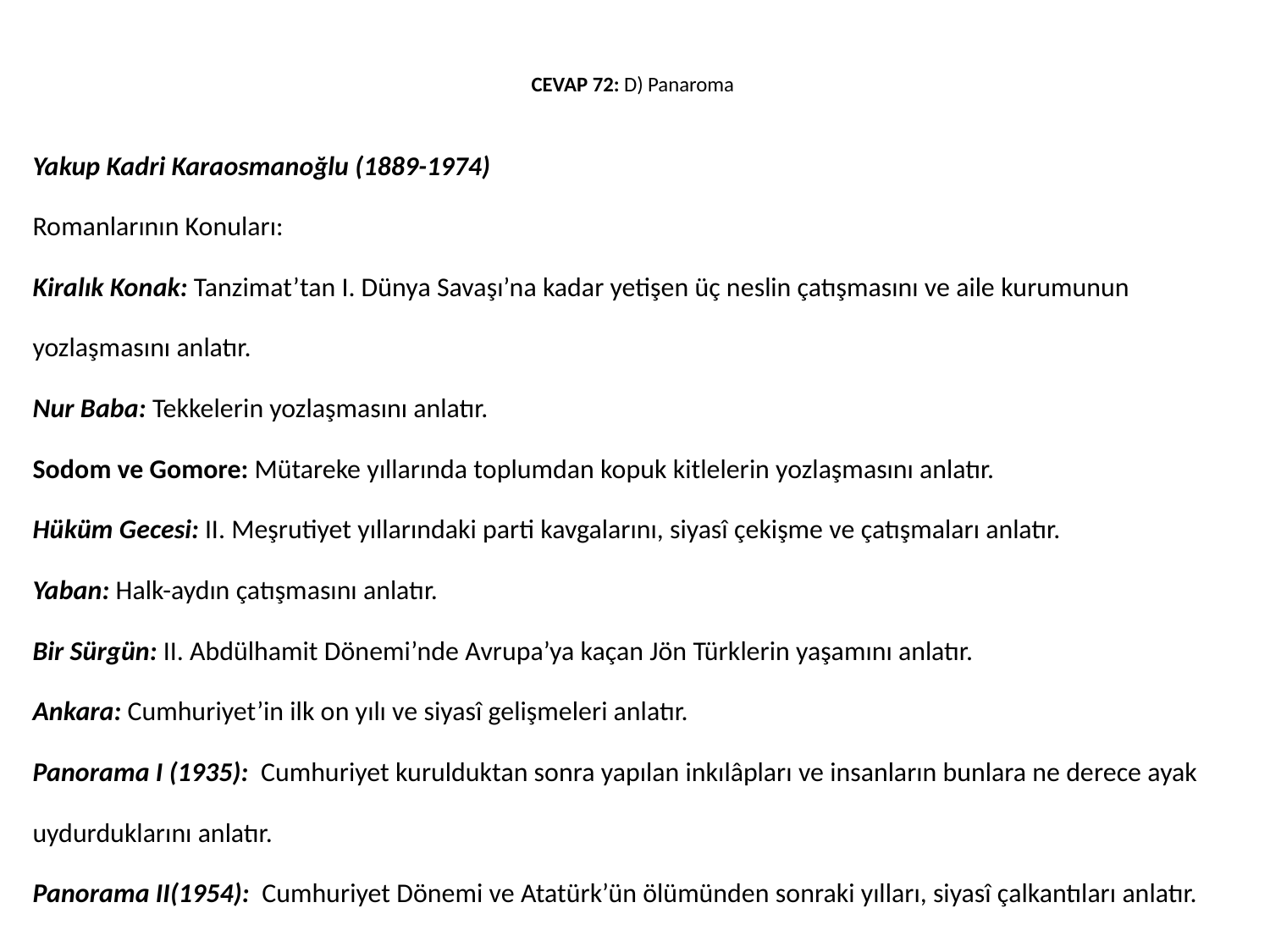

# CEVAP 72: D) Panaroma
Yakup Kadri Karaosmanoğlu (1889-1974)
Romanlarının Konuları:
Kiralık Konak: Tanzimat’tan I. Dünya Savaşı’na kadar yetişen üç neslin çatışmasını ve aile kurumunun
yozlaşmasını anlatır.
Nur Baba: Tekkelerin yozlaşmasını anlatır.
Sodom ve Gomore: Mütareke yıllarında toplumdan kopuk kitlelerin yozlaşmasını anlatır.
Hüküm Gecesi: II. Meşrutiyet yıllarındaki parti kavgalarını, siyasî çekişme ve çatışmaları anlatır.
Yaban: Halk-aydın çatışmasını anlatır.
Bir Sürgün: II. Abdülhamit Dönemi’nde Avrupa’ya kaçan Jön Türklerin yaşamını anlatır.
Ankara: Cumhuriyet’in ilk on yılı ve siyasî gelişmeleri anlatır.
Panorama I (1935):  Cumhuriyet kurulduktan sonra yapılan inkılâpları ve insanların bunlara ne derece ayak
uydurduklarını anlatır.
Panorama II(1954):  Cumhuriyet Dönemi ve Atatürk’ün ölümünden sonraki yılları, siyasî çalkantıları anlatır.